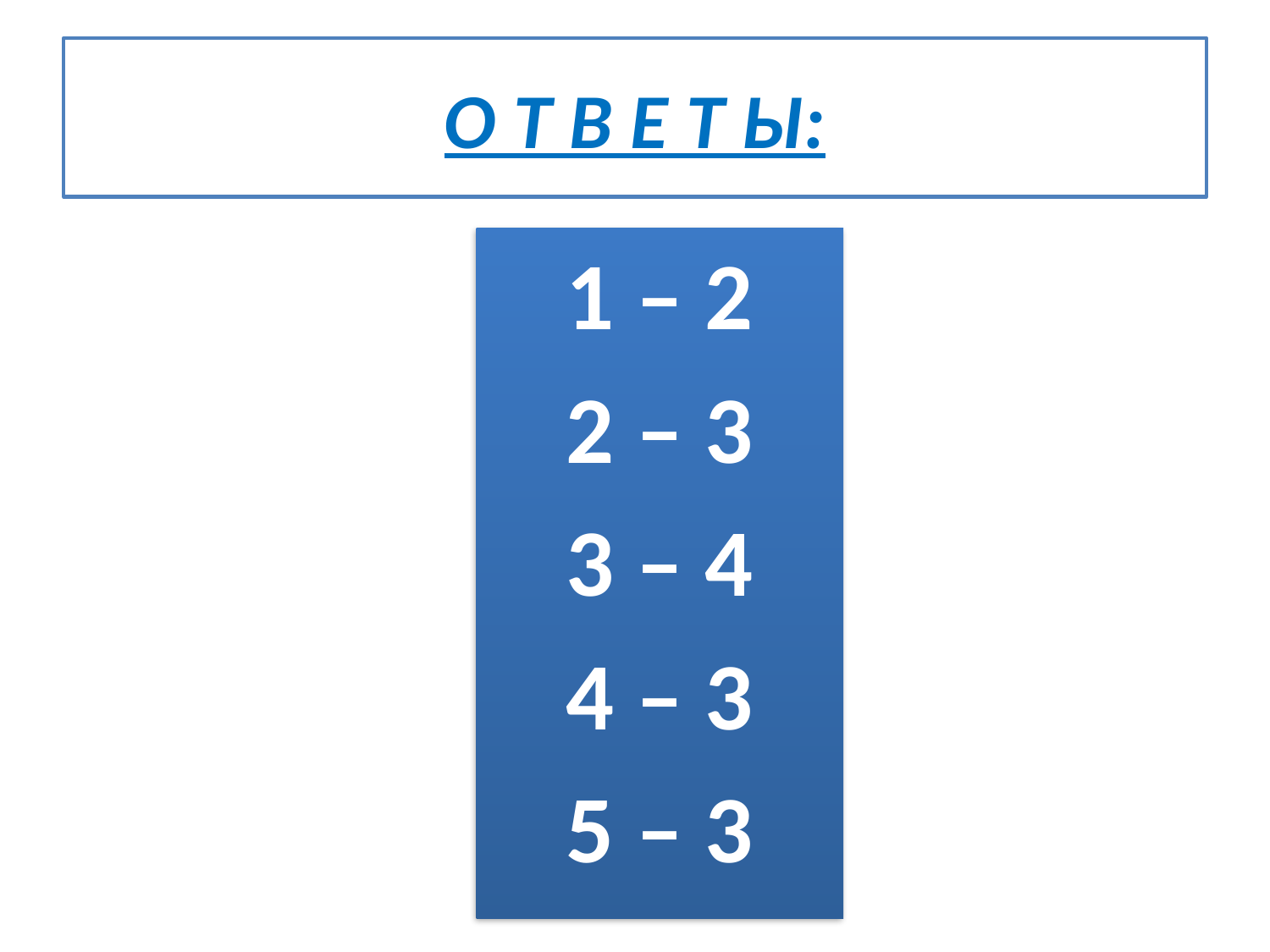

# О Т В Е Т Ы:
1 – 2
2 – 3
3 – 4
4 – 3
5 – 3